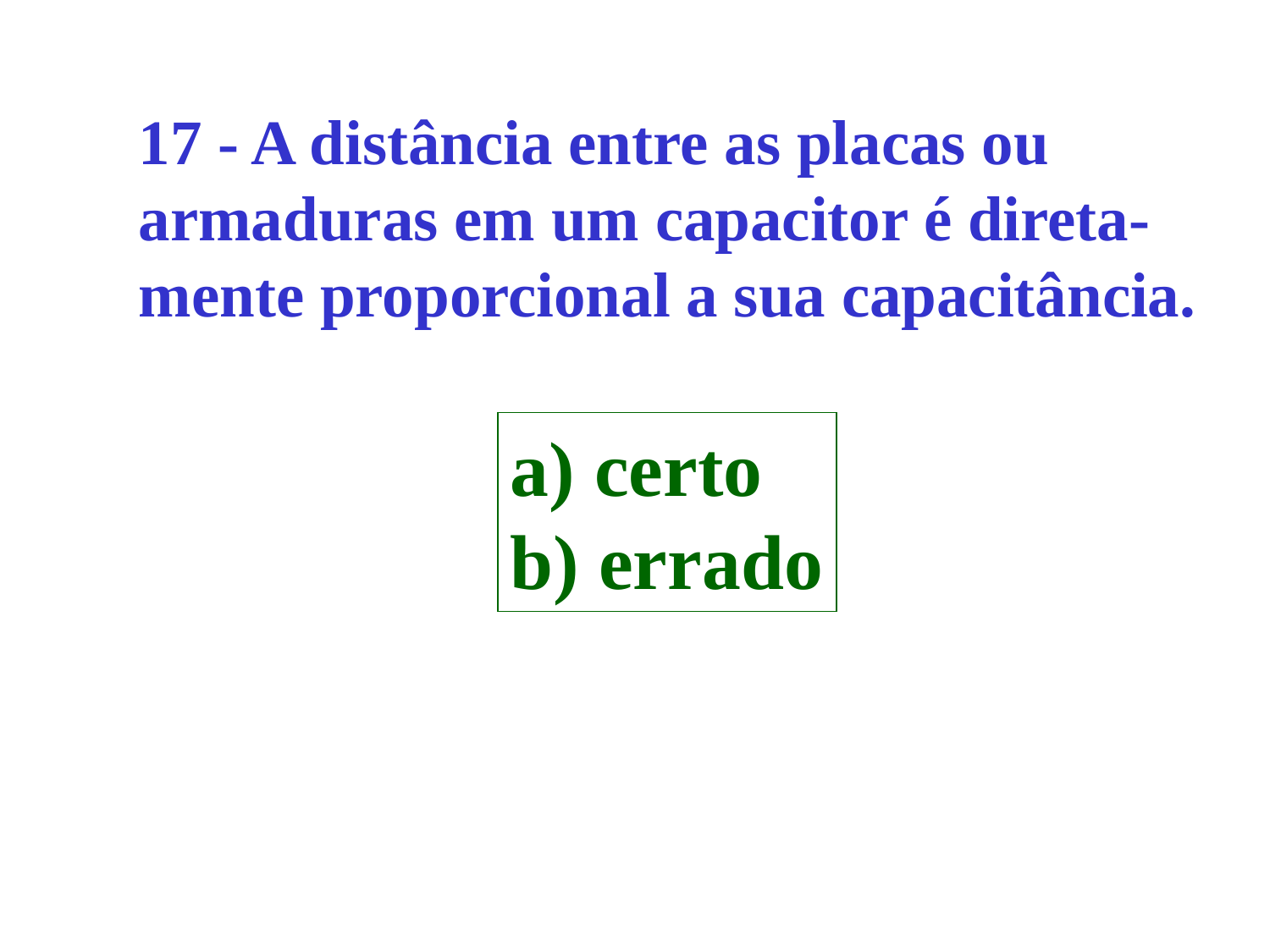

17 - A distância entre as placas ou
armaduras em um capacitor é direta-
mente proporcional a sua capacitância.
a) certo
b) errado